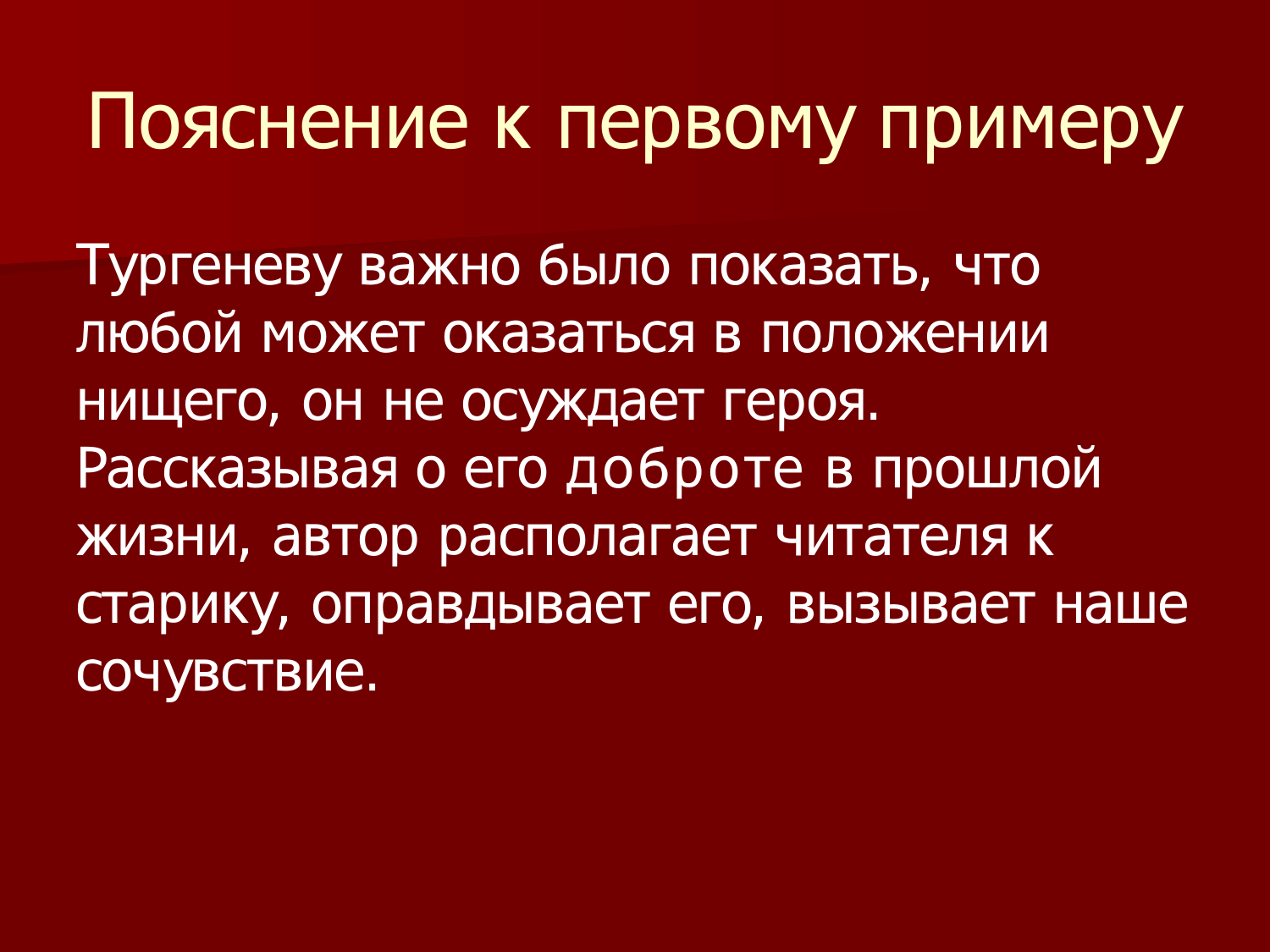

# Пояснение к первому примеру
Тургеневу важно было показать, что любой может оказаться в положении нищего, он не осуждает героя. Рассказывая о его доброте в прошлой жизни, автор располагает читателя к старику, оправдывает его, вызывает наше сочувствие.